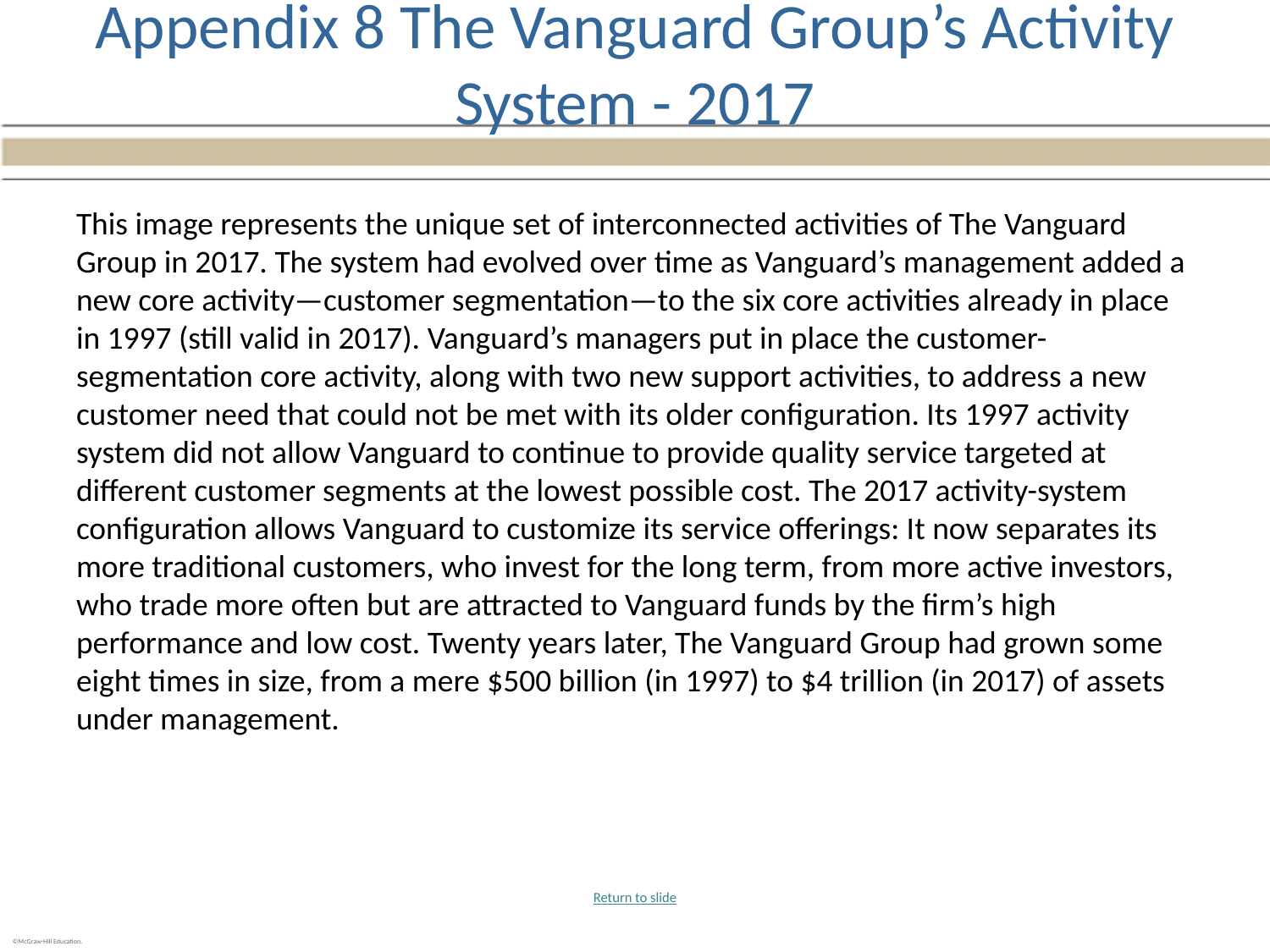

# Appendix 8 The Vanguard Group’s Activity System - 2017
This image represents the unique set of interconnected activities of The Vanguard Group in 2017. The system had evolved over time as Vanguard’s management added a new core activity—customer segmentation—to the six core activities already in place in 1997 (still valid in 2017). Vanguard’s managers put in place the customer-segmentation core activity, along with two new support activities, to address a new customer need that could not be met with its older configuration. Its 1997 activity system did not allow Vanguard to continue to provide quality service targeted at different customer segments at the lowest possible cost. The 2017 activity-system configuration allows Vanguard to customize its service offerings: It now separates its more traditional customers, who invest for the long term, from more active investors, who trade more often but are attracted to Vanguard funds by the firm’s high performance and low cost. Twenty years later, The Vanguard Group had grown some eight times in size, from a mere $500 billion (in 1997) to $4 trillion (in 2017) of assets under management.
Return to slide